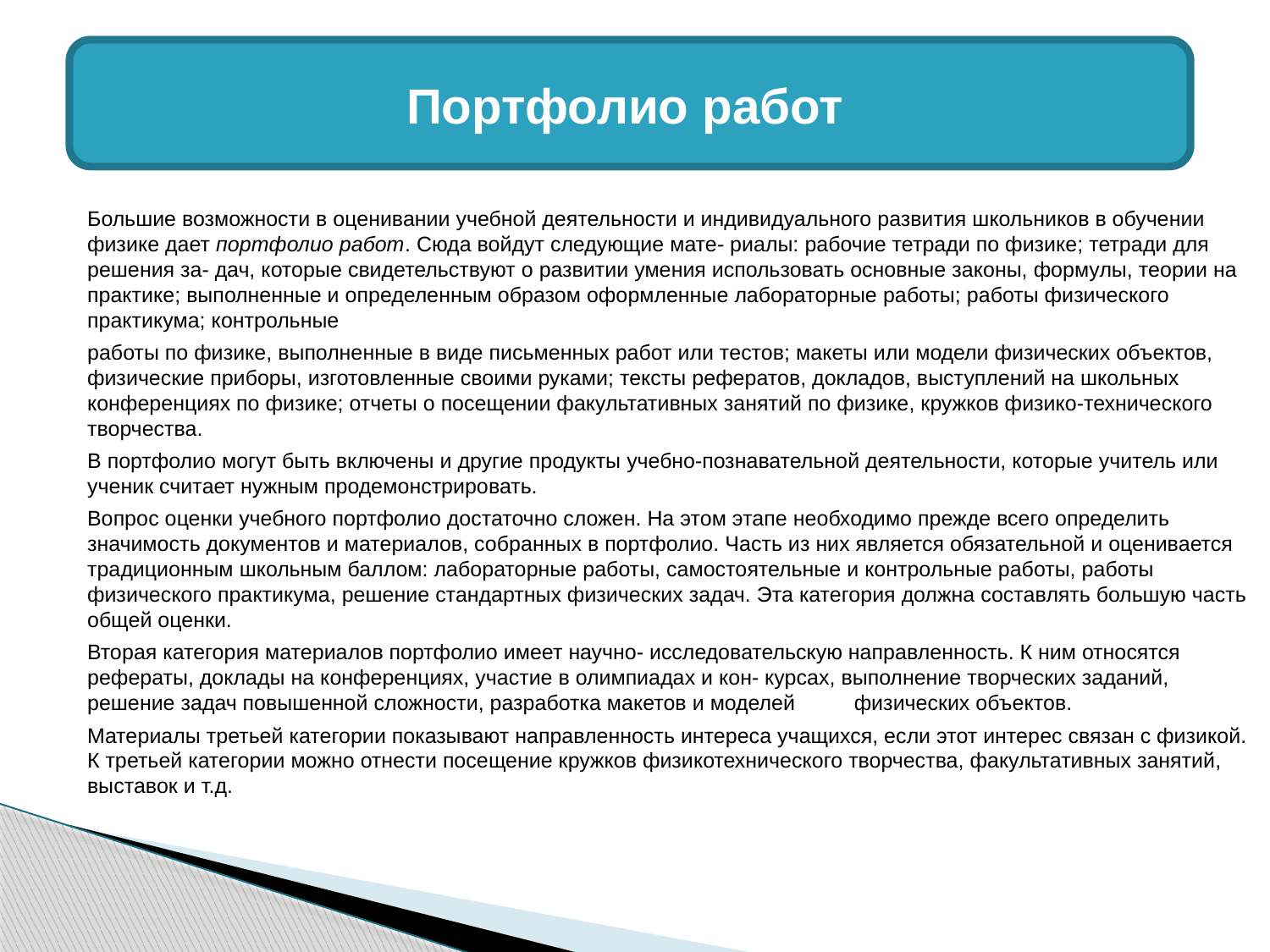

Портфолио работ

Большие возможности в оценивании учебной деятельности и индивидуального развития школьников в обучении физике дает портфолио работ. Сюда войдут следующие мате- риалы: рабочие тетради по физике; тетради для решения за- дач, которые свидетельствуют о развитии умения использовать основные законы, формулы, теории на практике; выполненные и определенным образом оформленные лабораторные работы; работы физического практикума; контрольные
работы по физике, выполненные в виде письменных работ или тестов; макеты или модели физических объектов, физические приборы, изготовленные своими руками; тексты рефератов, докладов, выступлений на школьных конференциях по физике; отчеты о посещении факультативных занятий по физике, кружков физико-технического творчества.
В портфолио могут быть включены и другие продукты учебно-познавательной деятельности, которые учитель или ученик считает нужным продемонстрировать.
Вопрос оценки учебного портфолио достаточно сложен. На этом этапе необходимо прежде всего определить значимость документов и материалов, собранных в портфолио. Часть из них является обязательной и оценивается традиционным школьным баллом: лабораторные работы, самостоятельные и контрольные работы, работы физического практикума, решение стандартных физических задач. Эта категория должна составлять большую часть общей оценки.
Вторая категория материалов портфолио имеет научно- исследовательскую направленность. К ним относятся рефераты, доклады на конференциях, участие в олимпиадах и кон- курсах, выполнение творческих заданий, решение задач повышенной сложности, разработка макетов и моделей          физических объектов.
Материалы третьей категории показывают направленность интереса учащихся, если этот интерес связан с физикой. К третьей категории можно отнести посещение кружков физикотехнического творчества, факультативных занятий, выставок и т.д.